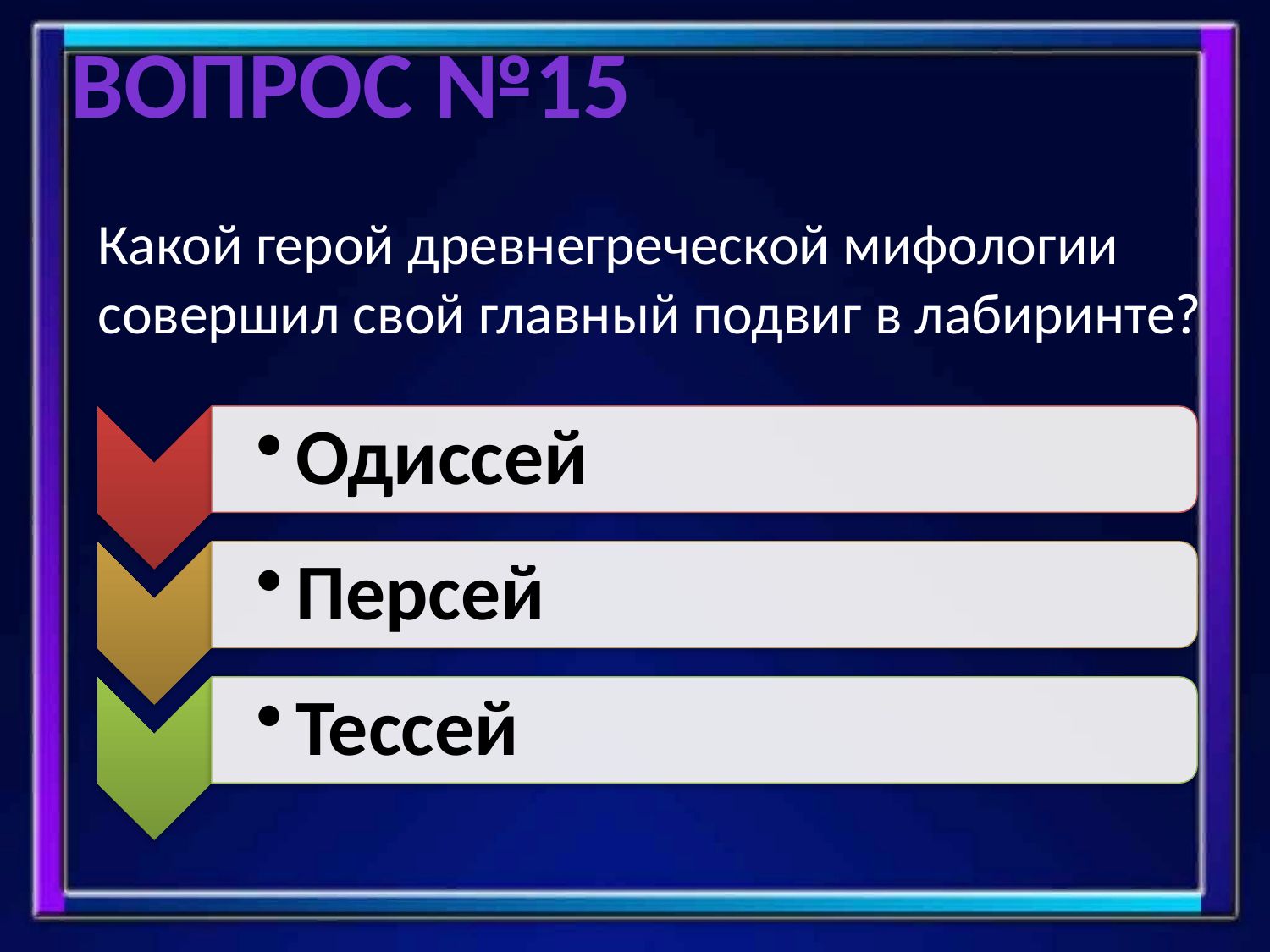

Вопрос №15
# Какой герой древнегреческой мифологии совершил свой главный подвиг в лабиринте?

Одиссей

Персей

Тессей